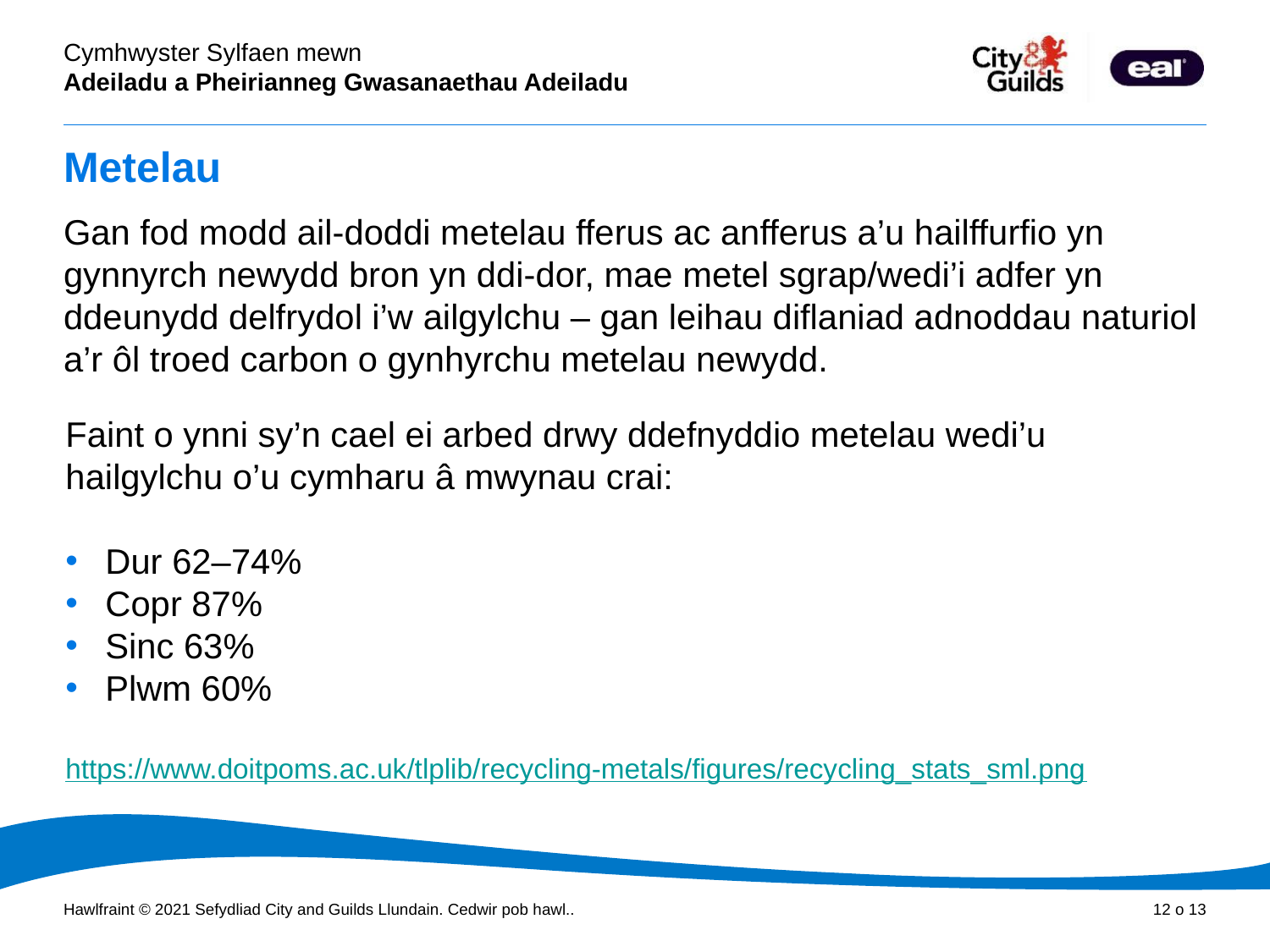

# Metelau
Gan fod modd ail-doddi metelau fferus ac anfferus a’u hailffurfio yn gynnyrch newydd bron yn ddi-dor, mae metel sgrap/wedi’i adfer yn ddeunydd delfrydol i’w ailgylchu – gan leihau diflaniad adnoddau naturiol a’r ôl troed carbon o gynhyrchu metelau newydd.
Faint o ynni sy’n cael ei arbed drwy ddefnyddio metelau wedi’u hailgylchu o’u cymharu â mwynau crai:

Dur 62–74%
Copr 87%
Sinc 63%
Plwm 60%

https://www.doitpoms.ac.uk/tlplib/recycling-metals/figures/recycling_stats_sml.png